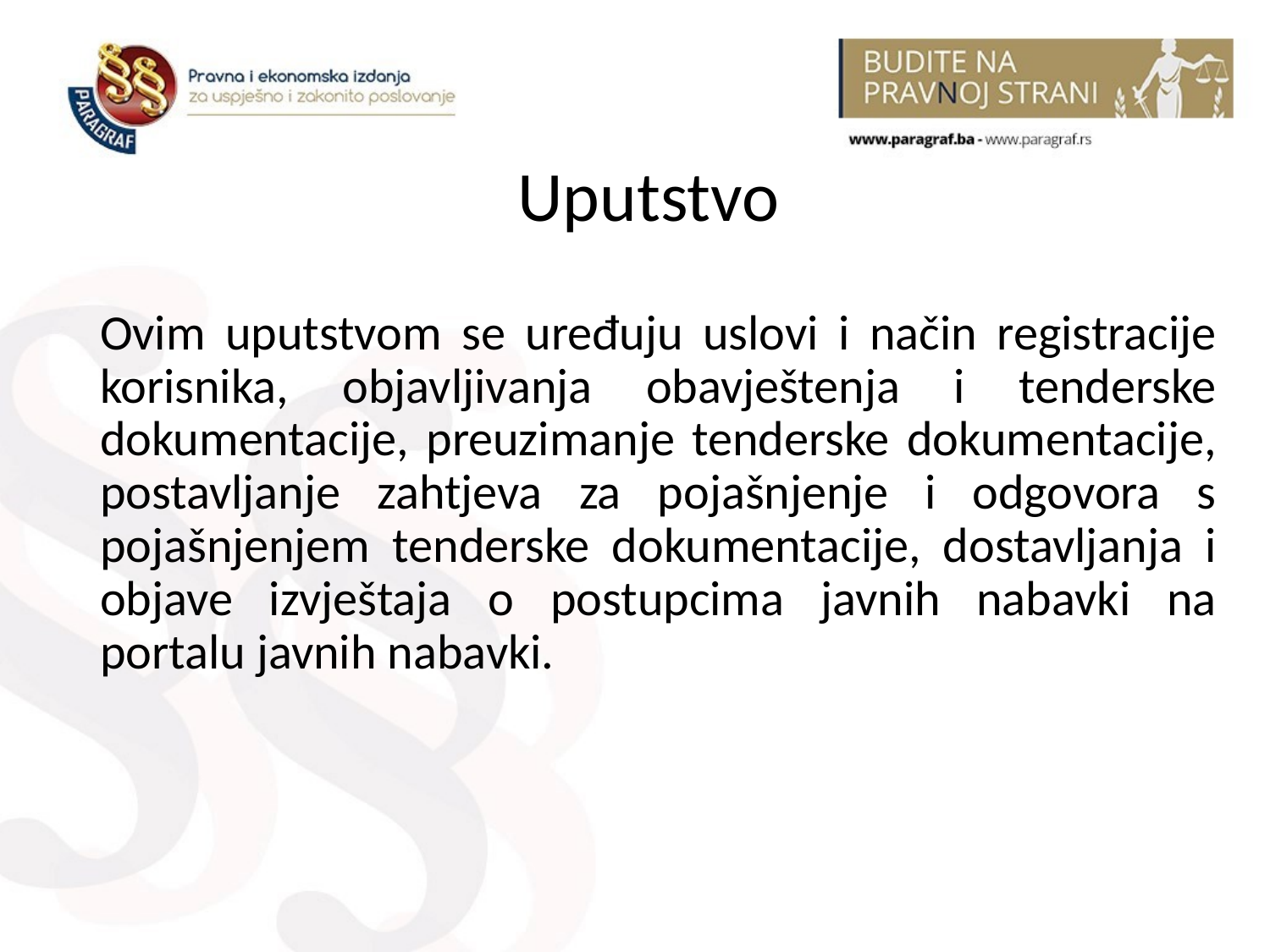

# Uputstvo
Ovim uputstvom se uređuju uslovi i način registracije korisnika, objavljivanja obavještenja i tenderske dokumentacije, preuzimanje tenderske dokumentacije, postavljanje zahtjeva za pojašnjenje i odgovora s pojašnjenjem tenderske dokumentacije, dostavljanja i objave izvještaja o postupcima javnih nabavki na portalu javnih nabavki.